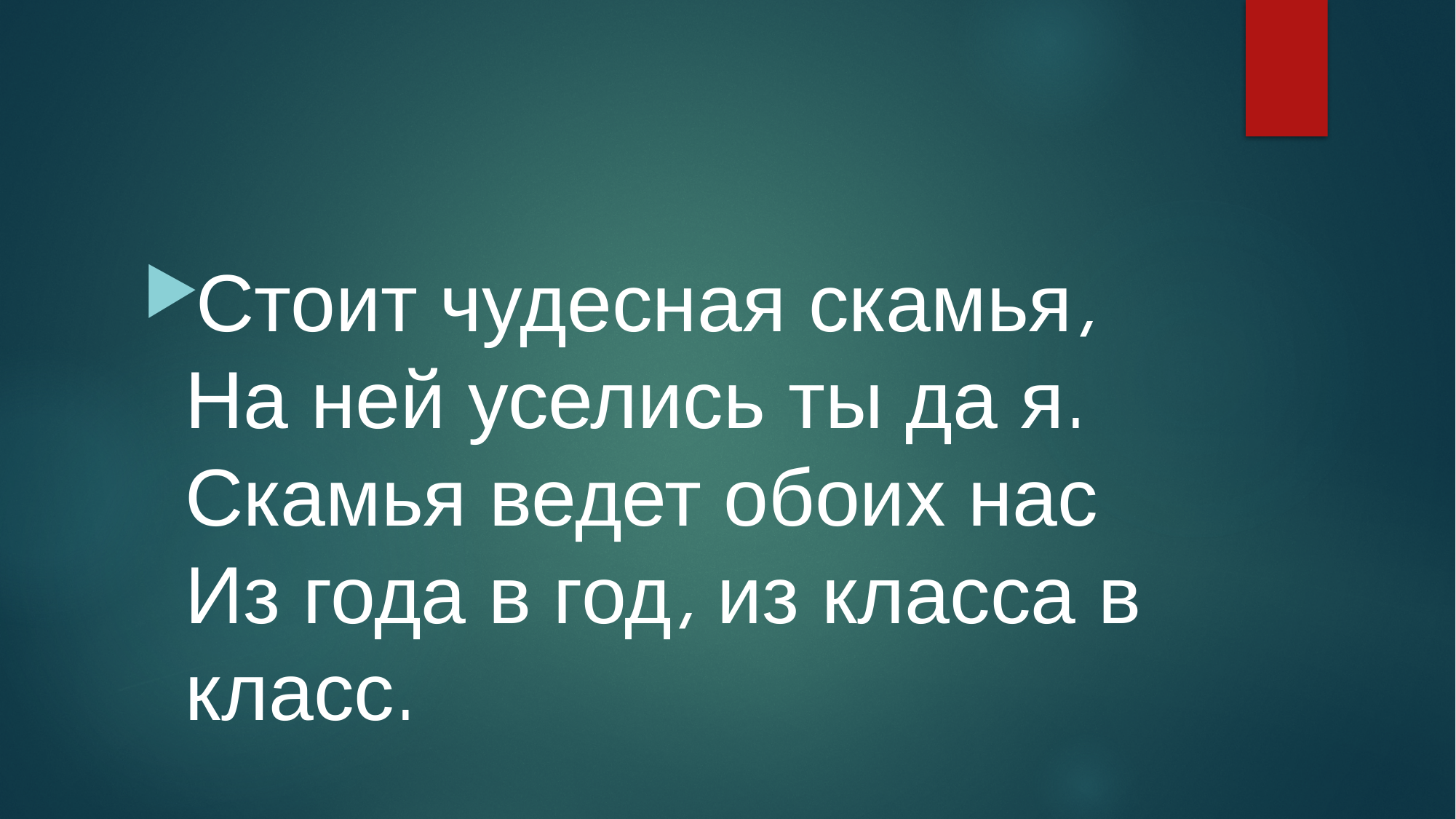

#
Стоит чудесная скамья,
На ней уселись ты да я.
Скамья ведет обоих нас
Из года в год, из класса в класс.